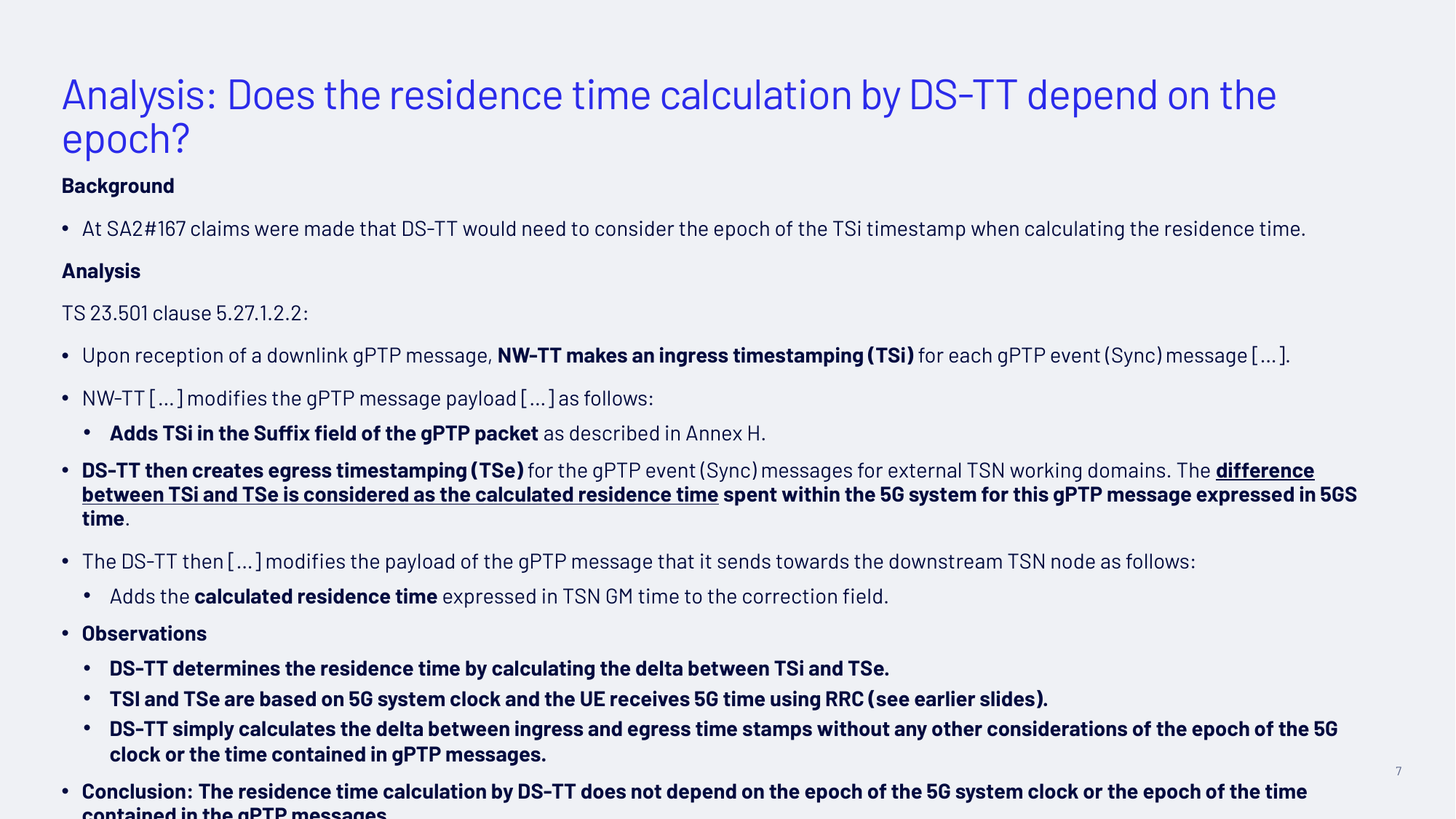

# Analysis: Does the residence time calculation by DS-TT depend on the epoch?
Background
At SA2#167 claims were made that DS-TT would need to consider the epoch of the TSi timestamp when calculating the residence time.
Analysis
TS 23.501 clause 5.27.1.2.2:
Upon reception of a downlink gPTP message, NW-TT makes an ingress timestamping (TSi) for each gPTP event (Sync) message […].
NW-TT […] modifies the gPTP message payload […] as follows:
Adds TSi in the Suffix field of the gPTP packet as described in Annex H.
DS-TT then creates egress timestamping (TSe) for the gPTP event (Sync) messages for external TSN working domains. The difference between TSi and TSe is considered as the calculated residence time spent within the 5G system for this gPTP message expressed in 5GS time.
The DS-TT then […] modifies the payload of the gPTP message that it sends towards the downstream TSN node as follows:
Adds the calculated residence time expressed in TSN GM time to the correction field.
Observations
DS-TT determines the residence time by calculating the delta between TSi and TSe.
TSI and TSe are based on 5G system clock and the UE receives 5G time using RRC (see earlier slides).
DS-TT simply calculates the delta between ingress and egress time stamps without any other considerations of the epoch of the 5G clock or the time contained in gPTP messages.
Conclusion: The residence time calculation by DS-TT does not depend on the epoch of the 5G system clock or the epoch of the time contained in the gPTP messages.